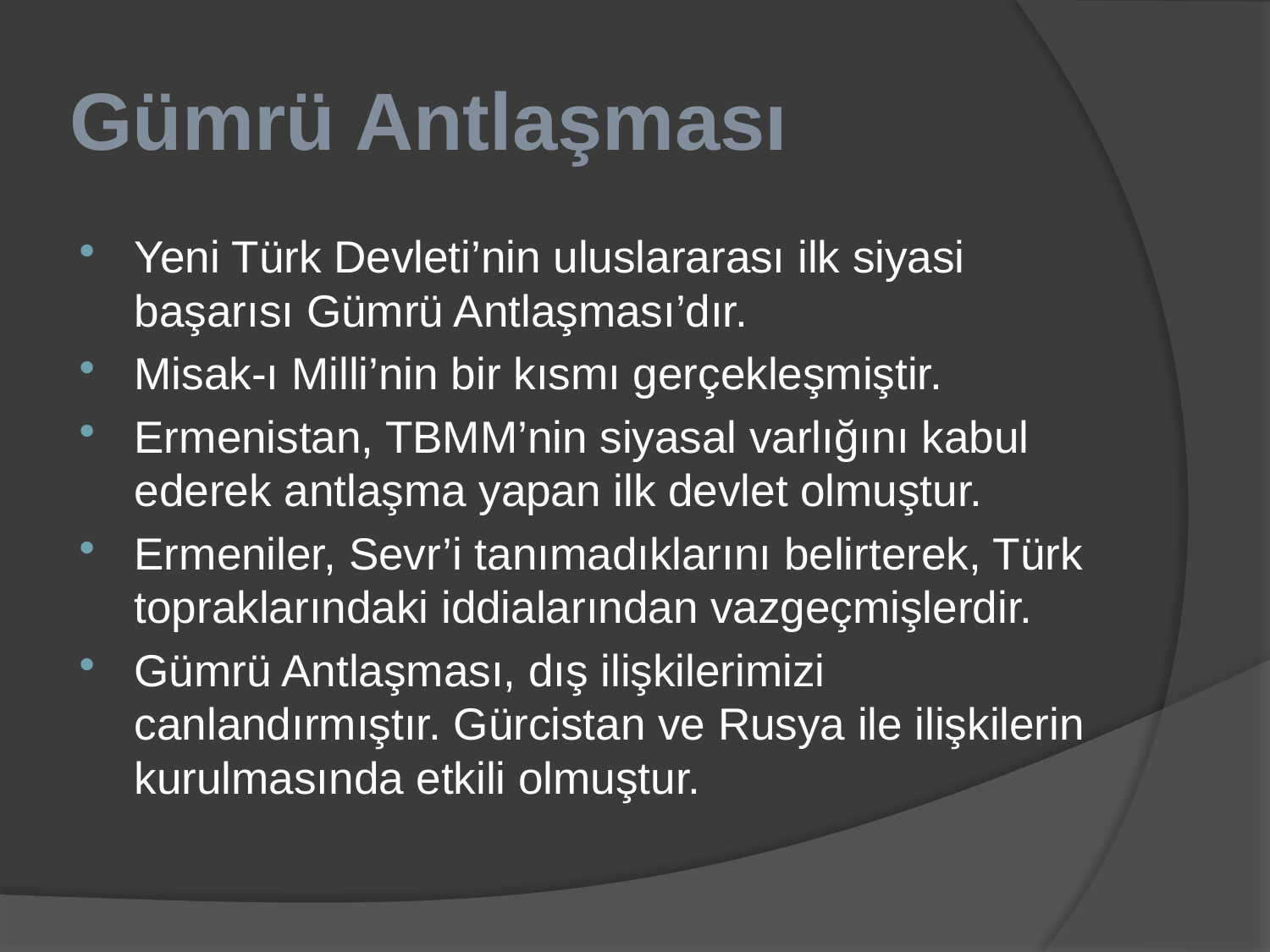

# Gümrü Antlaşması
Yeni Türk Devleti’nin uluslararası ilk siyasi başarısı Gümrü Antlaşması’dır.
Misak-ı Milli’nin bir kısmı gerçekleşmiştir.
Ermenistan, TBMM’nin siyasal varlığını kabul ederek antlaşma yapan ilk devlet olmuştur.
Ermeniler, Sevr’i tanımadıklarını belirterek, Türk topraklarındaki iddialarından vazgeçmişlerdir.
Gümrü Antlaşması, dış ilişkilerimizi canlandırmıştır. Gürcistan ve Rusya ile ilişkilerin kurulmasında etkili olmuştur.